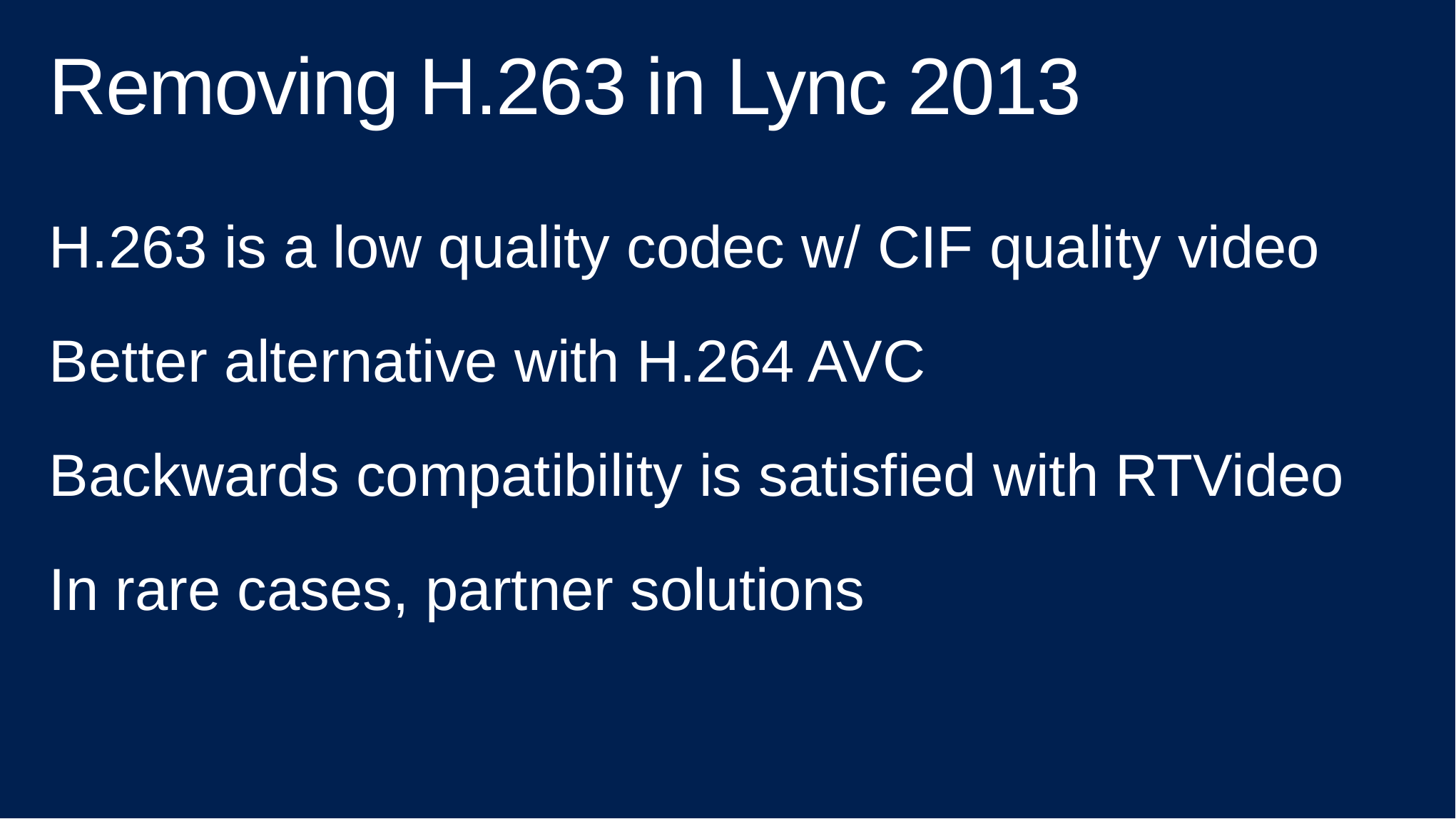

# Removing H.263 in Lync 2013
H.263 is a low quality codec w/ CIF quality video

Better alternative with H.264 AVC

Backwards compatibility is satisfied with RTVideo

In rare cases, partner solutions